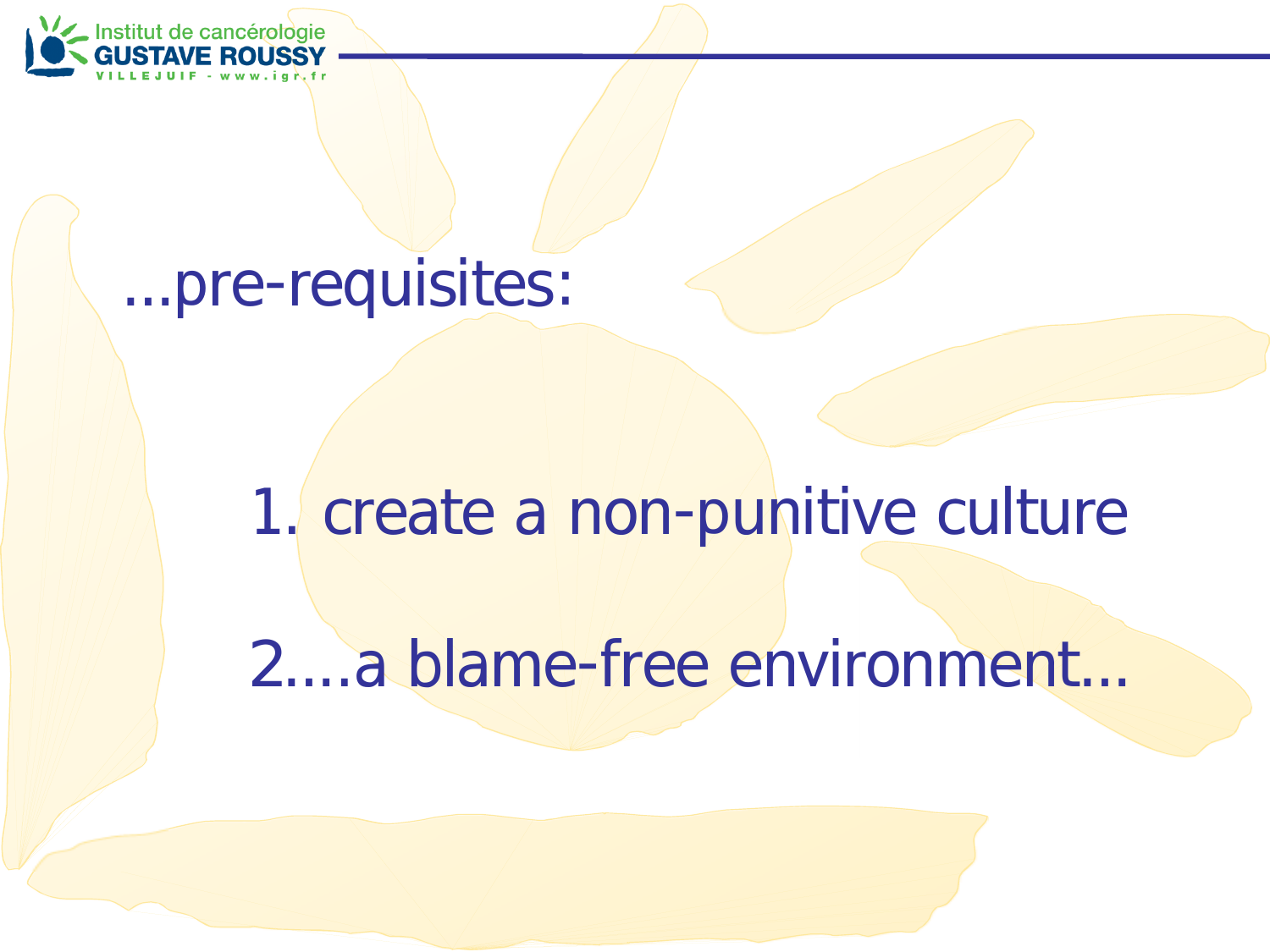

…pre-requisites:

	1. create a non-punitive culture

	2….a blame-free environment…